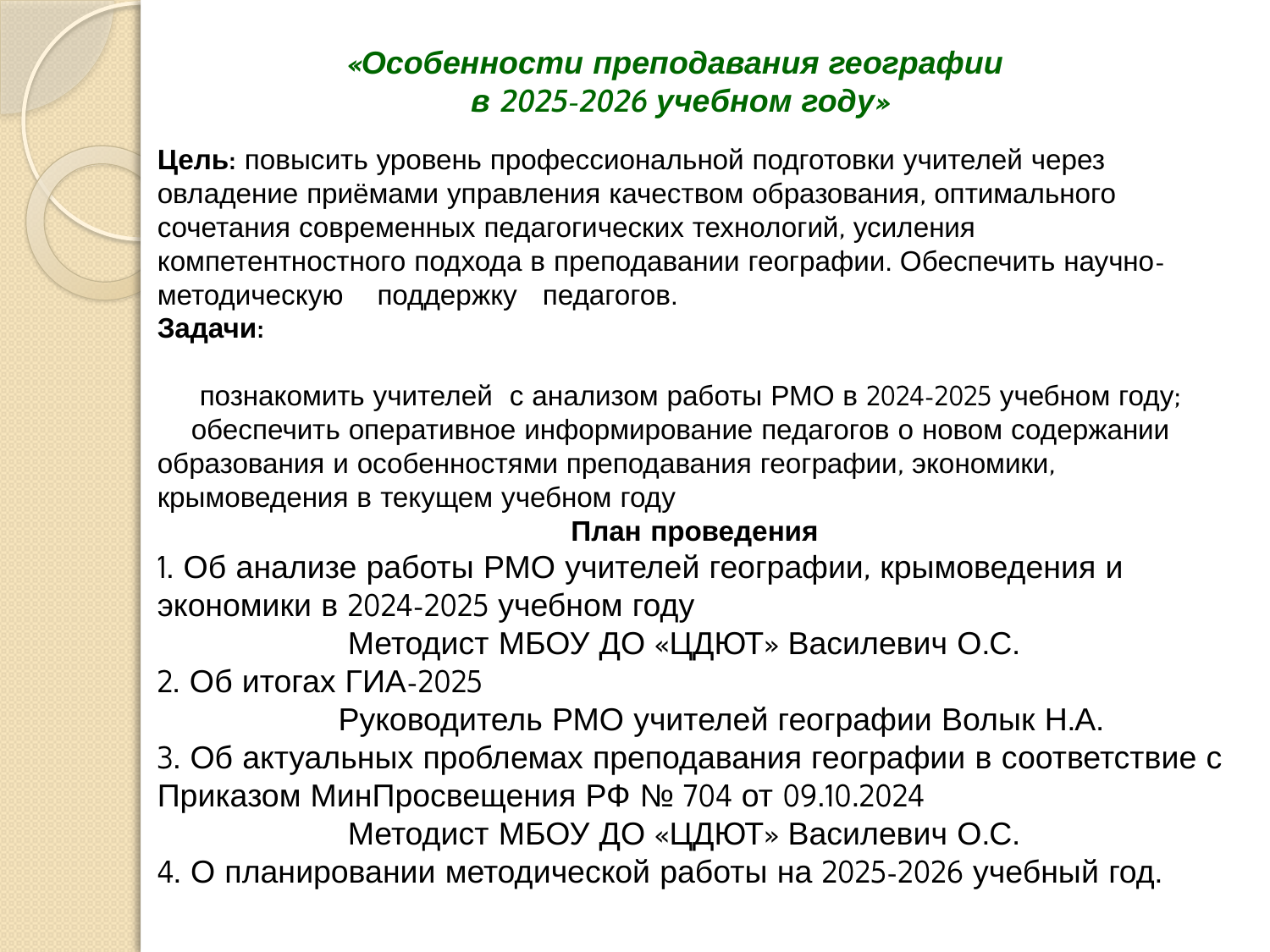

Цель: повысить уровень профессиональной подготовки учителей через овладение приёмами управления качеством образования, оптимального сочетания современных педагогических технологий, усиления компетентностного подхода в преподавании географии. Обеспечить научно-методическую    поддержку   педагогов.
Задачи:
     познакомить учителей  с анализом работы РМО в 2024-2025 учебном году;
    обеспечить оперативное информирование педагогов о новом содержании образования и особенностями преподавания географии, экономики, крымоведения в текущем учебном году
План проведения
1. Об анализе работы РМО учителей географии, крымоведения и экономики в 2024-2025 учебном году
                    Методист МБОУ ДО «ЦДЮТ» Василевич О.С.
2. Об итогах ГИА-2025
                   Руководитель РМО учителей географии Волык Н.А.
3. Об актуальных проблемах преподавания географии в соответствие с Приказом МинПросвещения РФ № 704 от 09.10.2024
                    Методист МБОУ ДО «ЦДЮТ» Василевич О.С.
4. О планировании методической работы на 2025-2026 учебный год.

«Особенности преподавания географии
в 2025-2026 учебном году»